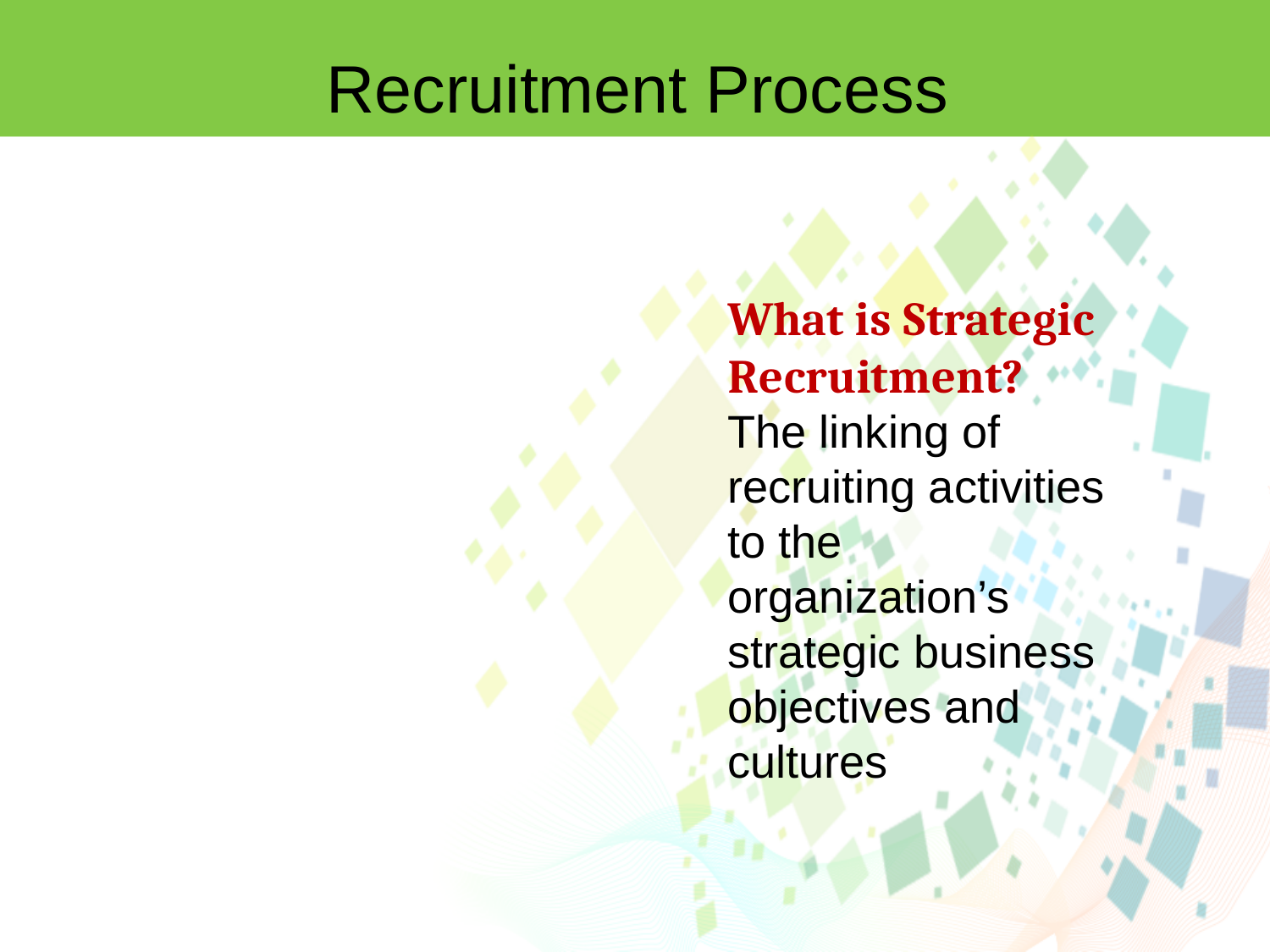

Recruitment Process

What is Strategic Recruitment?
The linking of recruiting activities to the organization’s strategic business objectives and cultures